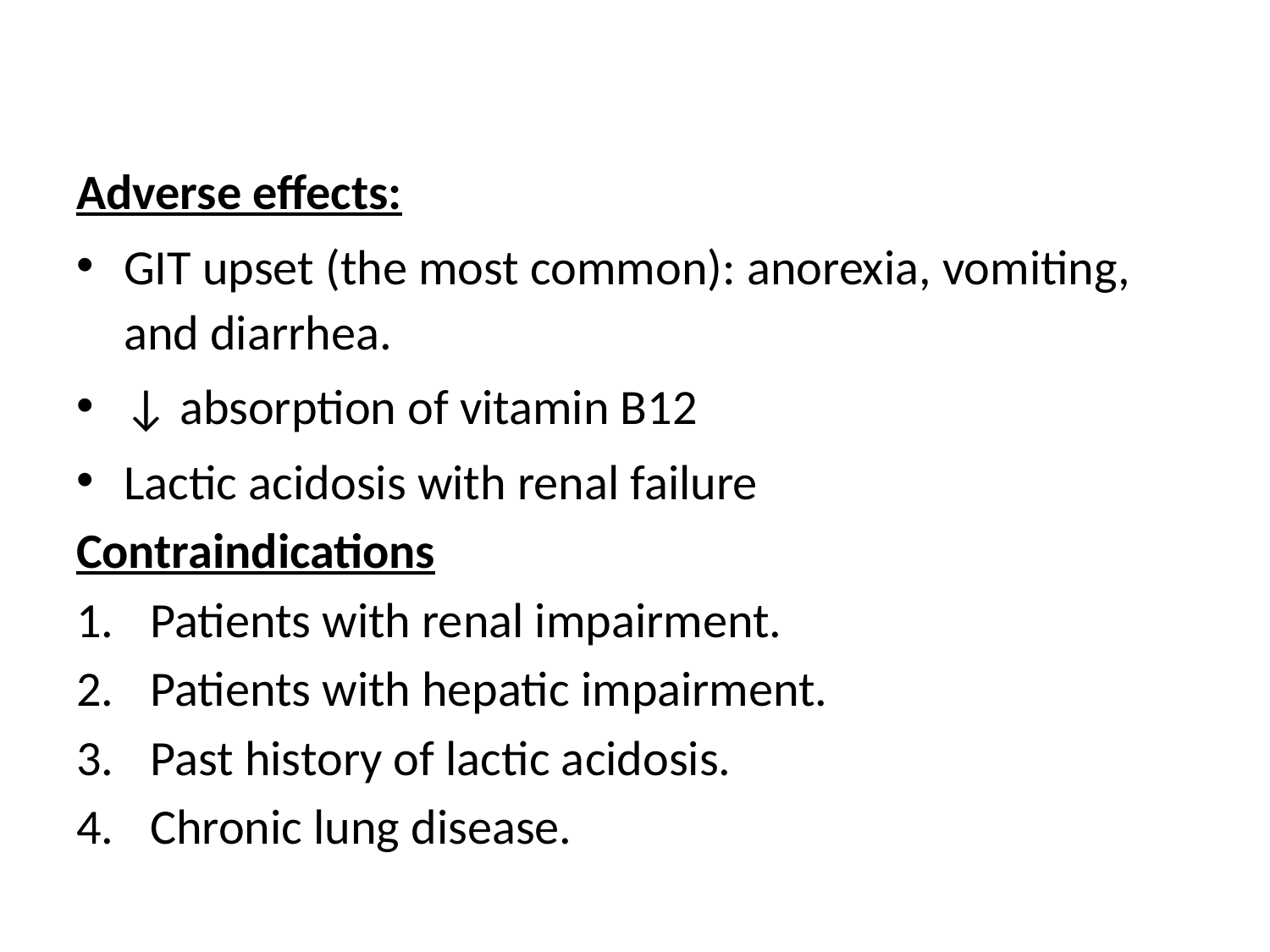

Adverse effects:
GIT upset (the most common): anorexia, vomiting, and diarrhea.
↓ absorption of vitamin B12
Lactic acidosis with renal failure
Contraindications
Patients with renal impairment.
Patients with hepatic impairment.
Past history of lactic acidosis.
Chronic lung disease.